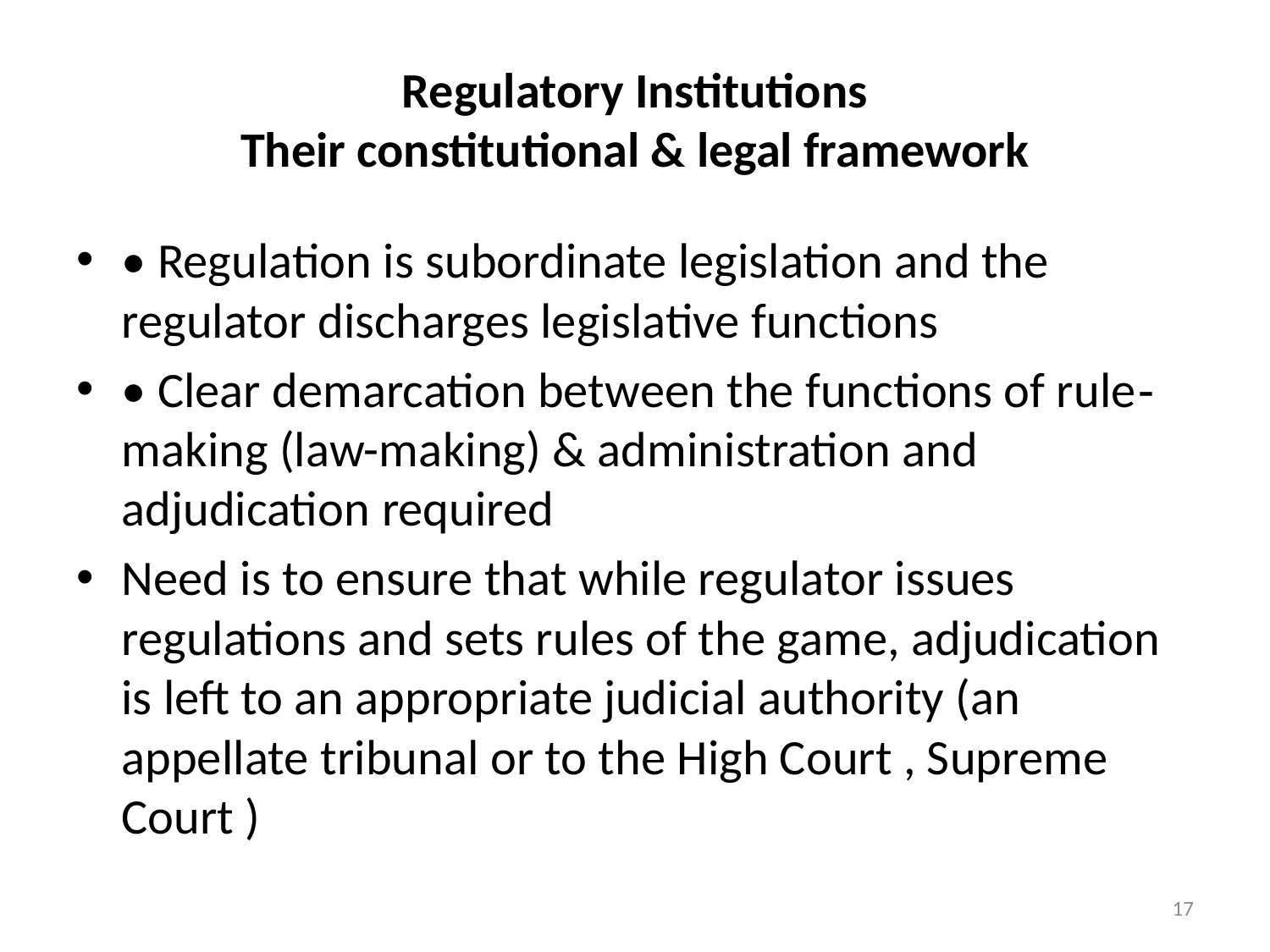

# Regulatory Institutions Their constitutional & legal framework
• Regulation is subordinate legislation and the regulator discharges legislative functions
• Clear demarcation between the functions of rule‑ making (law-making) & administration and adjudication required
Need is to ensure that while regulator issues regulations and sets rules of the game, adjudication is left to an appropriate judicial authority (an appellate tribunal or to the High Court , Supreme Court )

17